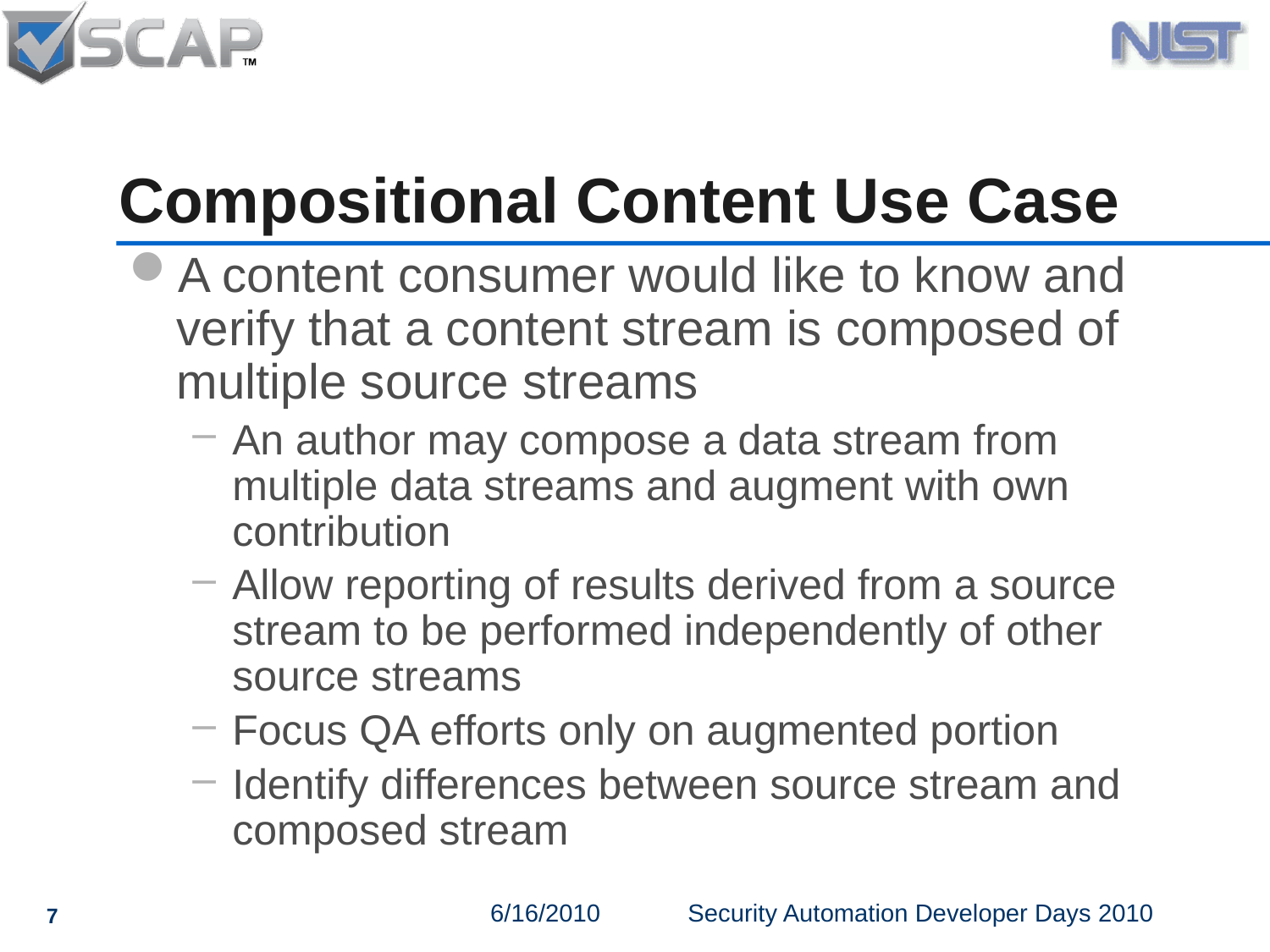

# Compositional Content Use Case
A content consumer would like to know and verify that a content stream is composed of multiple source streams
An author may compose a data stream from multiple data streams and augment with own contribution
Allow reporting of results derived from a source stream to be performed independently of other source streams
Focus QA efforts only on augmented portion
Identify differences between source stream and composed stream
7
6/16/2010
Security Automation Developer Days 2010